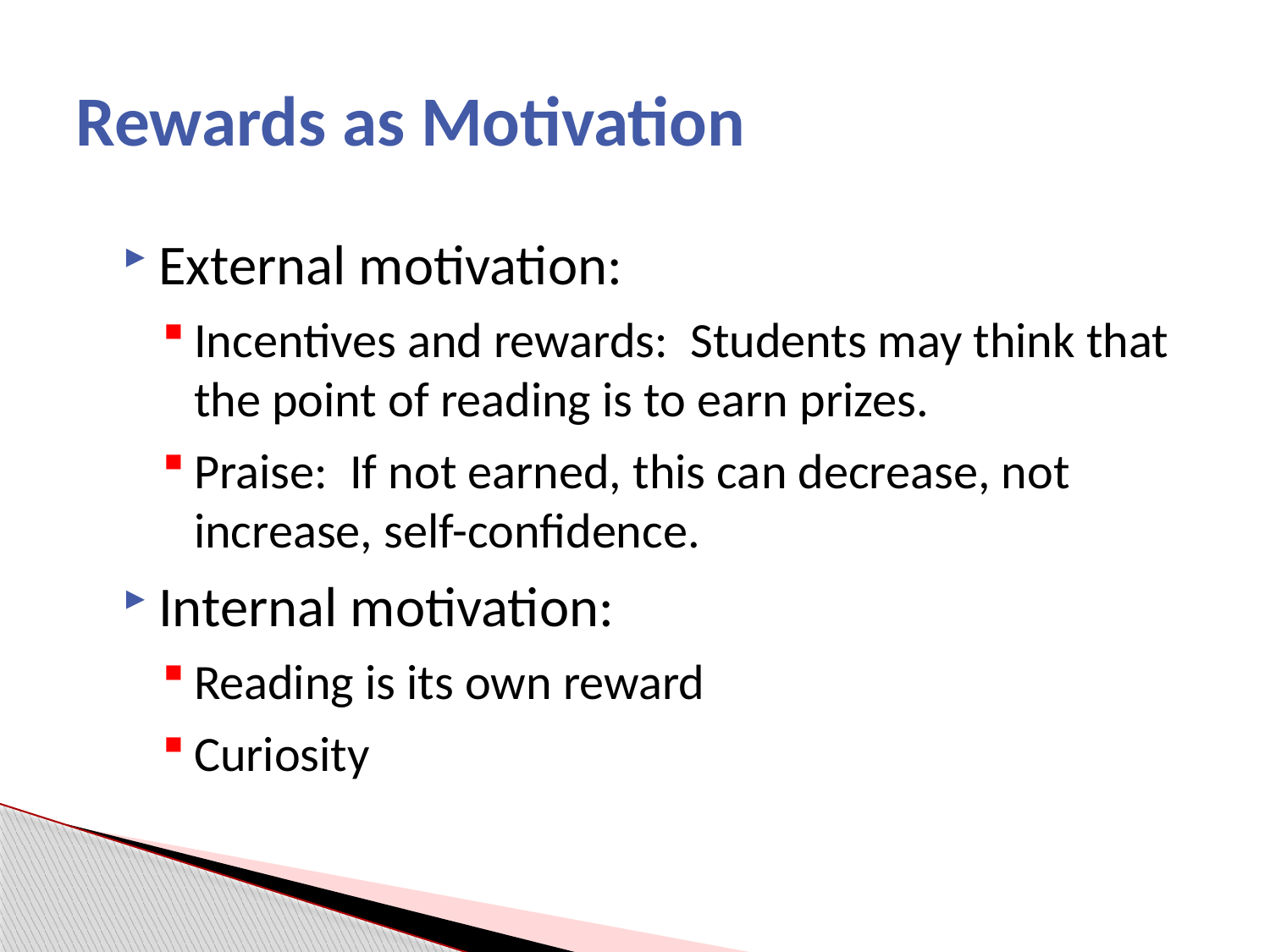

# Rewards as Motivation
External motivation:
Incentives and rewards:  Students may think that the point of reading is to earn prizes.
Praise:  If not earned, this can decrease, not increase, self-confidence.
Internal motivation:
Reading is its own reward
Curiosity